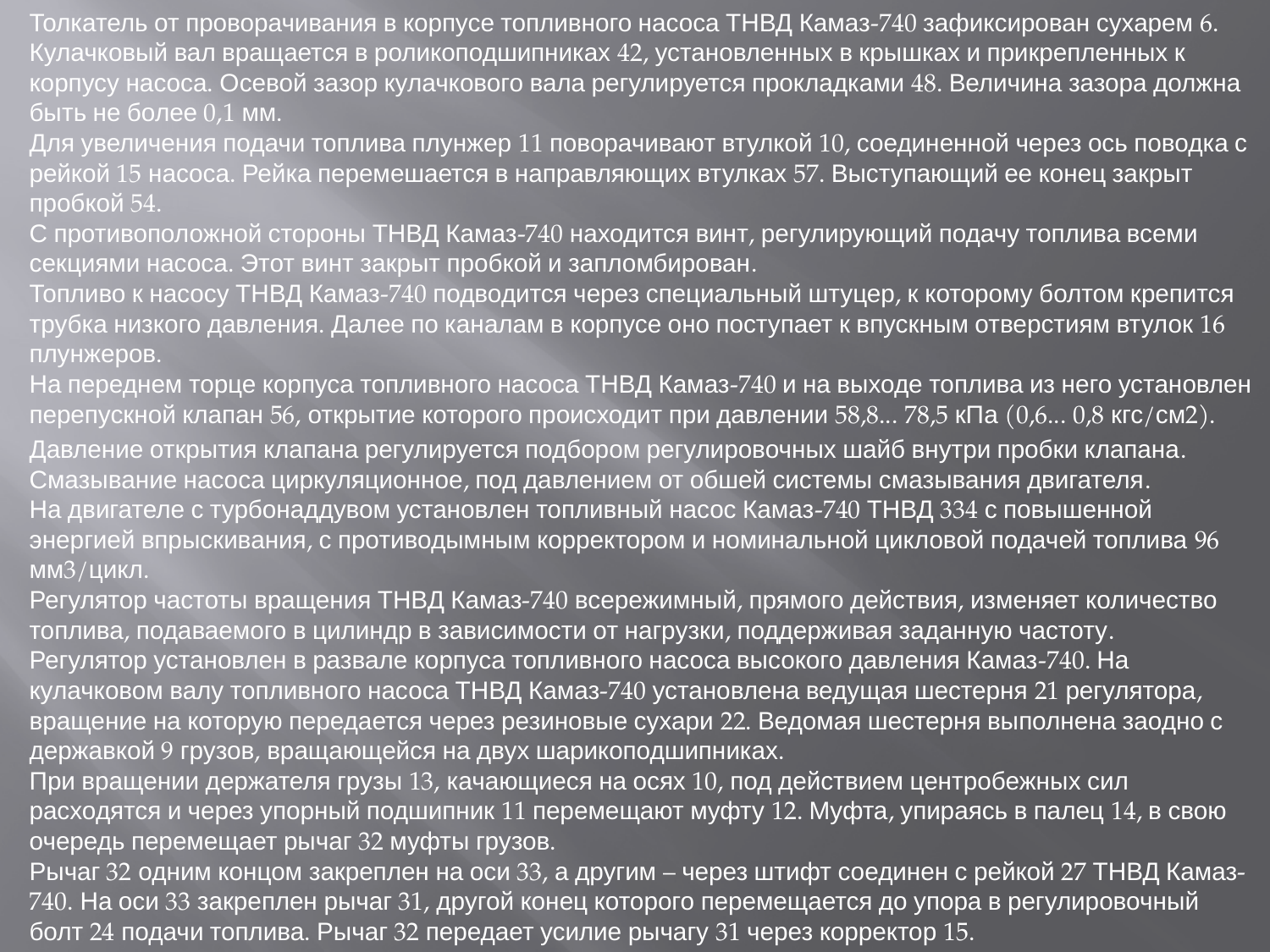

Толкатель от проворачивания в корпусе топливного насоса ТНВД Камаз-740 зафиксирован сухарем 6. Кулачковый вал вращается в роликоподшипниках 42, установленных в крышках и прикрепленных к корпусу насоса. Осевой зазор кулачкового вала регулируется прокладками 48. Величина зазора должна быть не более 0,1 мм.
Для увеличения подачи топлива плунжер 11 поворачивают втулкой 10, соединенной через ось поводка с рейкой 15 насоса. Рейка перемешается в направляющих втулках 57. Выступающий ее конец закрыт пробкой 54.
С противоположной стороны ТНВД Камаз-740 находится винт, регулирующий подачу топлива всеми секциями насоса. Этот винт закрыт пробкой и запломбирован.
Топливо к насосу ТНВД Камаз-740 подводится через специальный штуцер, к которому болтом крепится трубка низкого давления. Далее по каналам в корпусе оно поступает к впускным отверстиям втулок 16 плунжеров.
На переднем торце корпуса топливного насоса ТНВД Камаз-740 и на выходе топлива из него установлен перепускной клапан 56, открытие которого происходит при давлении 58,8... 78,5 кПа (0,6... 0,8 кгс/см2).
Давление открытия клапана регулируется подбором регулировочных шайб внутри пробки клапана. Смазывание насоса циркуляционное, под давлением от обшей системы смазывания двигателя.
На двигателе с турбонаддувом установлен топливный насос Камаз-740 ТНВД 334 с повышенной энергией впрыскивания, с противодымным корректором и номинальной цикловой подачей топлива 96 мм3/цикл.
Регулятор частоты вращения ТНВД Камаз-740 всережимный, прямого действия, изменяет количество топлива, подаваемого в цилиндр в зависимости от нагрузки, поддерживая заданную частоту.
Регулятор установлен в развале корпуса топливного насоса высокого давления Камаз-740. На кулачковом валу топливного насоса ТНВД Камаз-740 установлена ведущая шестерня 21 регулятора, вращение на которую передается через резиновые сухари 22. Ведомая шестерня выполнена заодно с державкой 9 грузов, вращающейся на двух шарикоподшипниках.
При вращении держателя грузы 13, качающиеся на осях 10, под действием центробежных сил расходятся и через упорный подшипник 11 перемещают муфту 12. Муфта, упираясь в палец 14, в свою очередь перемещает рычаг 32 муфты грузов.
Рычаг 32 одним концом закреплен на оси 33, а другим – через штифт соединен с рейкой 27 ТНВД Камаз-740. На оси 33 закреплен рычаг 31, другой конец которого перемещается до упора в регулировочный болт 24 подачи топлива. Рычаг 32 передает усилие рычагу 31 через корректор 15.